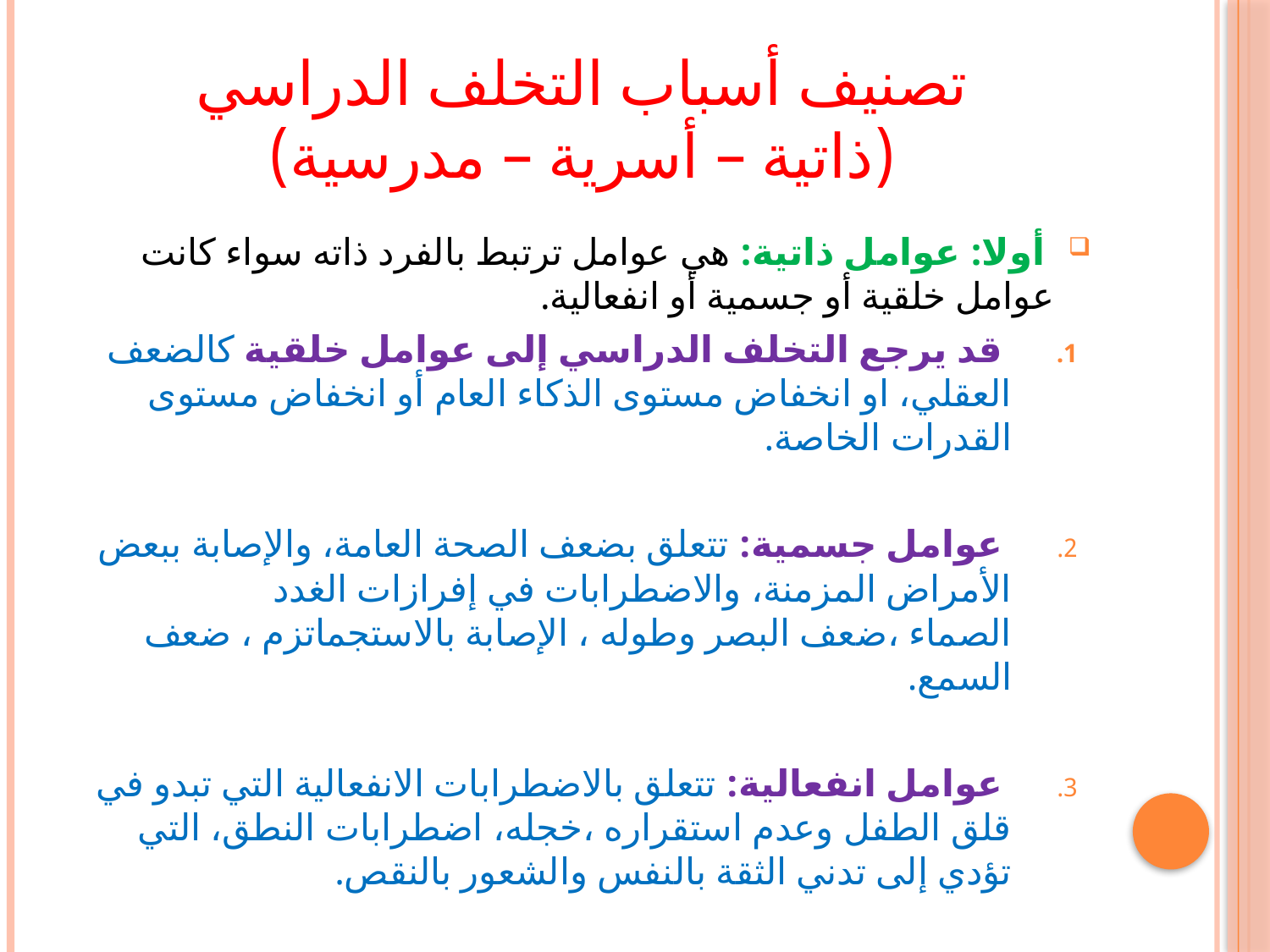

# تصنيف أسباب التخلف الدراسي (ذاتية – أسرية – مدرسية)
 أولا: عوامل ذاتية: هي عوامل ترتبط بالفرد ذاته سواء كانت عوامل خلقية أو جسمية أو انفعالية.
 قد يرجع التخلف الدراسي إلى عوامل خلقية كالضعف العقلي، او انخفاض مستوى الذكاء العام أو انخفاض مستوى القدرات الخاصة.

 عوامل جسمية: تتعلق بضعف الصحة العامة، والإصابة ببعض الأمراض المزمنة، والاضطرابات في إفرازات الغدد الصماء ،ضعف البصر وطوله ، الإصابة بالاستجماتزم ، ضعف السمع.

 عوامل انفعالية: تتعلق بالاضطرابات الانفعالية التي تبدو في قلق الطفل وعدم استقراره ،خجله، اضطرابات النطق، التي تؤدي إلى تدني الثقة بالنفس والشعور بالنقص.